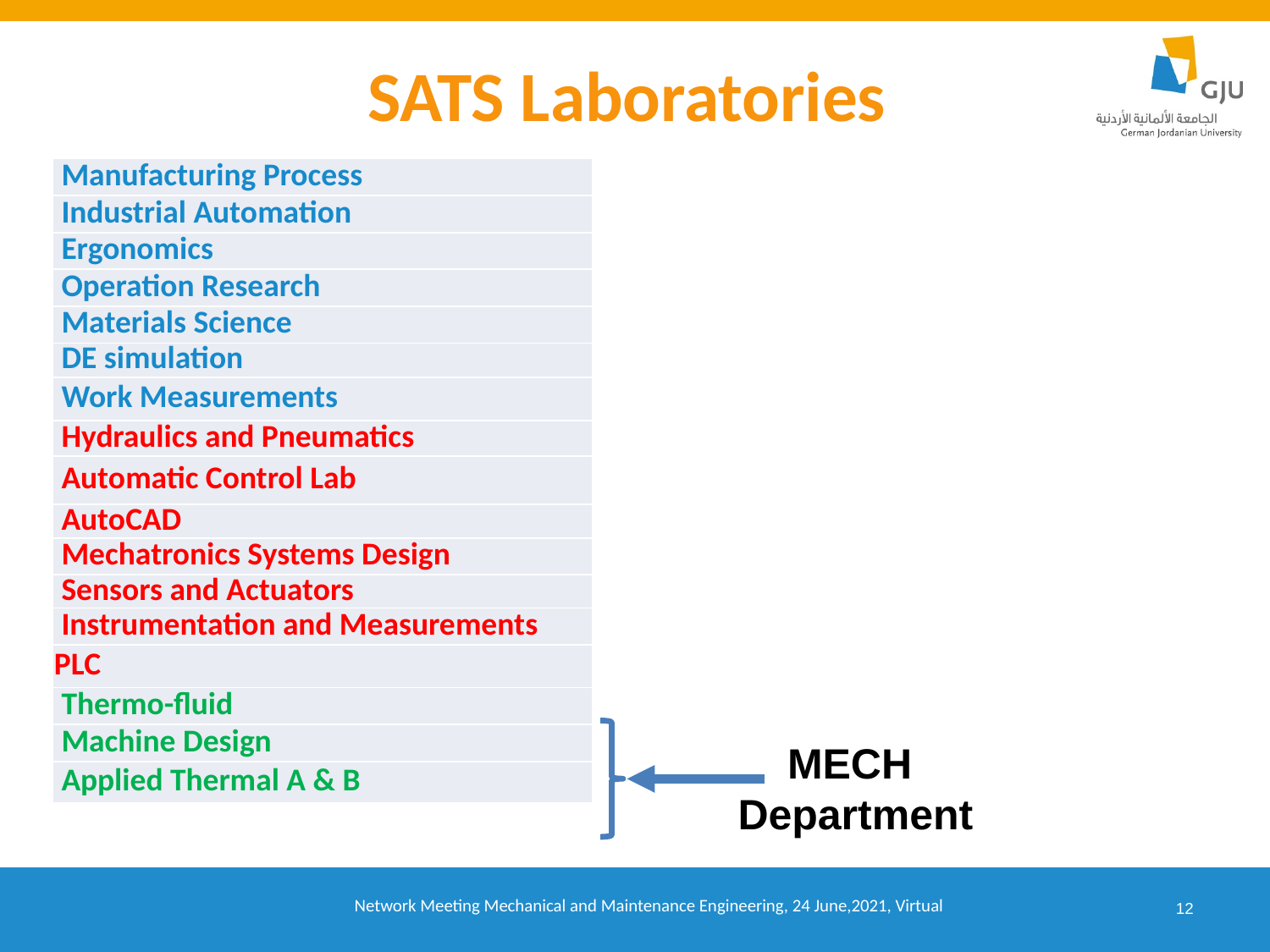

# SATS Laboratories
| Manufacturing Process |
| --- |
| Industrial Automation |
| Ergonomics |
| Operation Research |
| Materials Science |
| DE simulation |
| Work Measurements |
| Hydraulics and Pneumatics |
| Automatic Control Lab |
| AutoCAD |
| Mechatronics Systems Design |
| Sensors and Actuators |
| Instrumentation and Measurements |
| PLC |
| Thermo-fluid |
| Machine Design |
| Applied Thermal A & B |

MECH
Department
12
Network Meeting Mechanical and Maintenance Engineering, 24 June,2021, Virtual